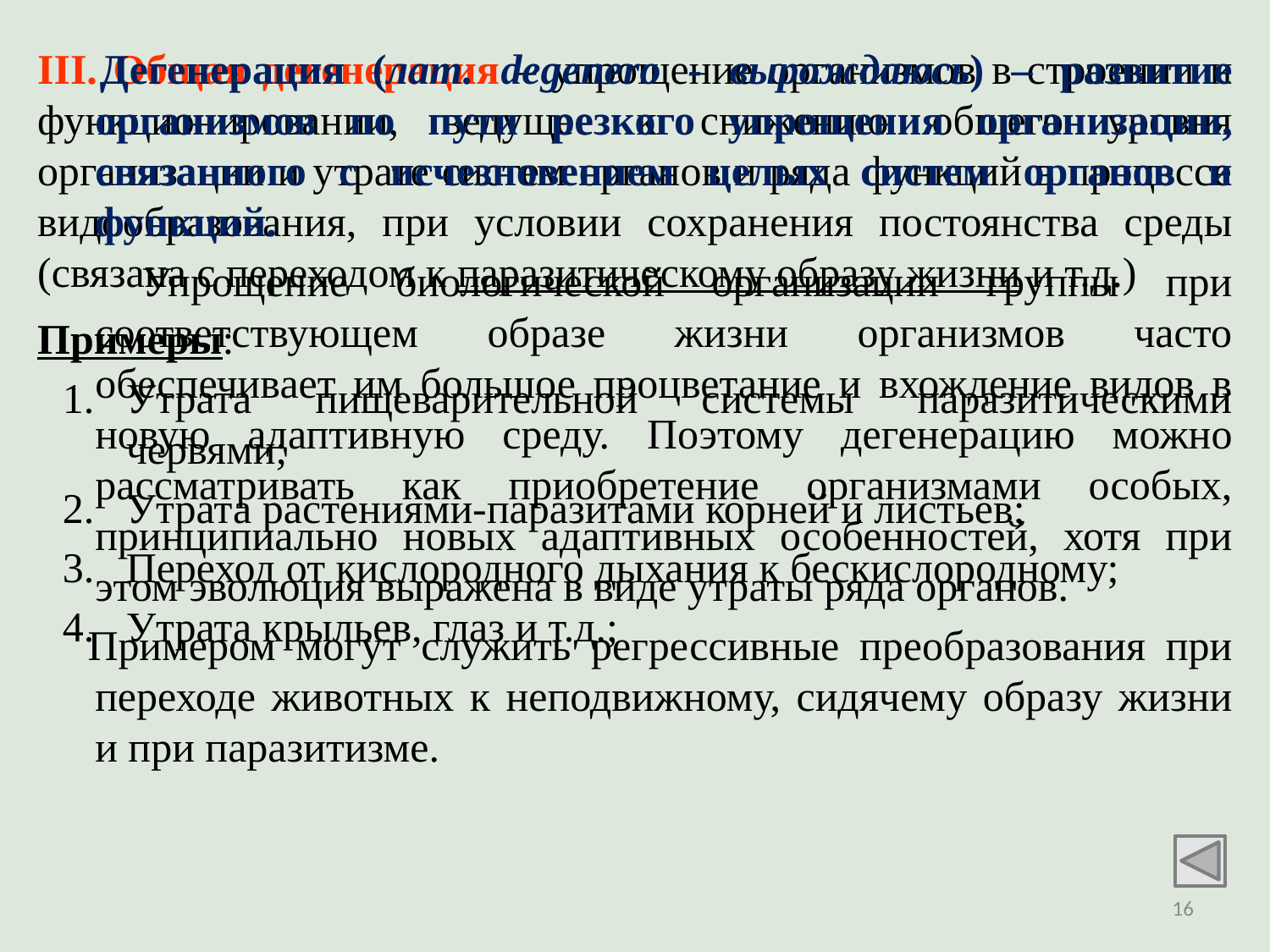

III. Общая дегенерация – упрощение организмов в строении и функционировании, ведущее к снижению общего уровня организации и утрате систем органов и ряда функций в процессе видообразования, при условии сохранения постоянства среды (связана с переходом к паразитическому образу жизни и т.д.)
  Дегенерация (лат. degenero - вырождаюсь) – развитие организмов по пути резкого упрощения организации, связанного с исчезновением целых систем органов и функций.
  Упрощение биологической организации группы при соответствующем образе жизни организмов часто обеспечивает им большое процветание и вхождение видов в новую адаптивную среду. Поэтому дегенерацию можно рассматривать как приобретение организмами особых, принципиально новых адаптивных особенностей, хотя при этом эволюция выражена в виде утраты ряда органов.
  Примером могут служить регрессивные преобразования при переходе животных к неподвижному, сидячему образу жизни и при паразитизме.
Примеры:
Утрата пищеварительной системы паразитическими червями;
Утрата растениями-паразитами корней и листьев;
Переход от кислородного дыхания к бескислородному;
Утрата крыльев, глаз и т.д.;

16